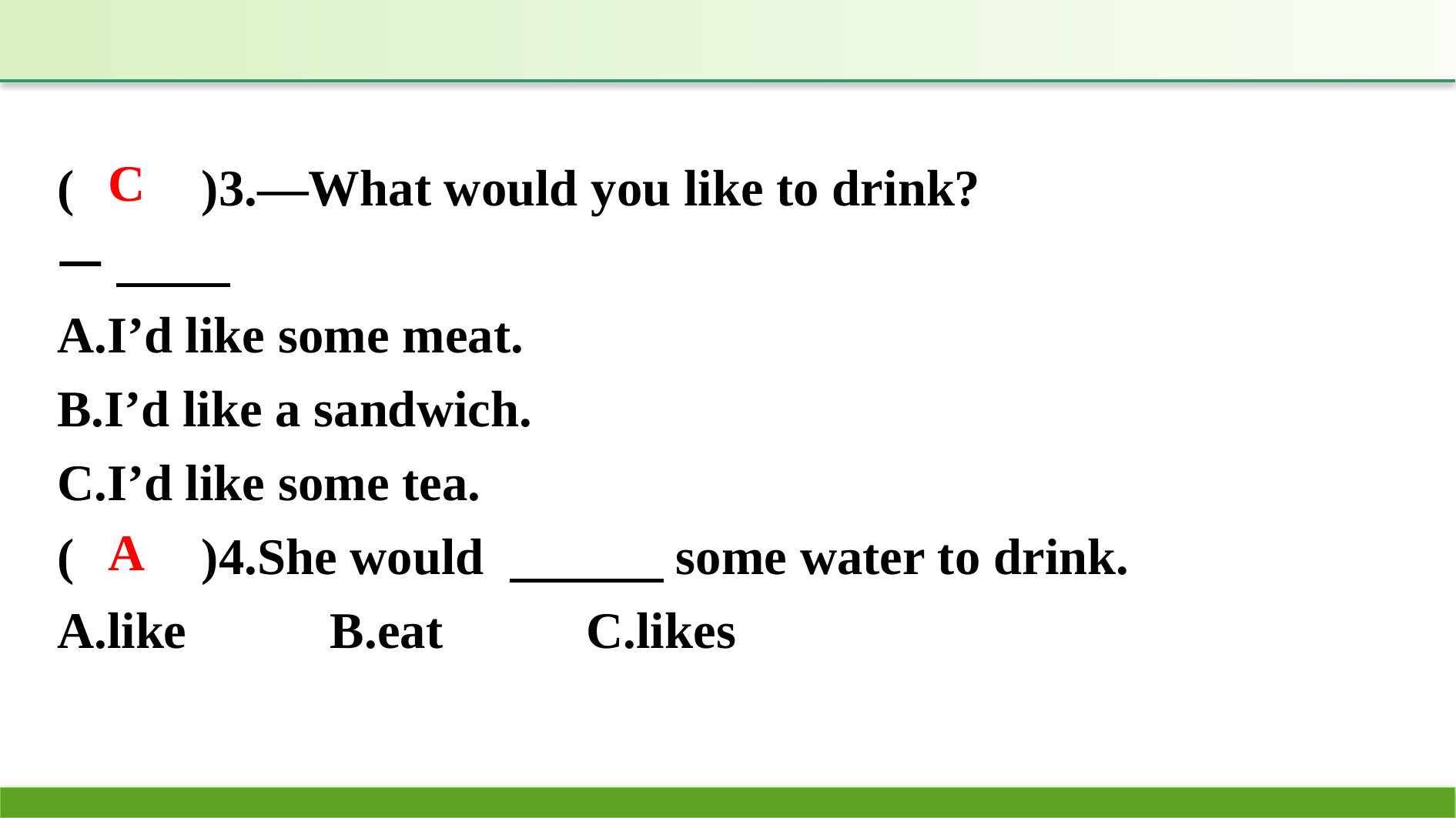

(　　)3.—What would you like to drink?
—
A.I’d like some meat.
B.I’d like a sandwich.
C.I’d like some tea.
(　　)4.She would 　　　some water to drink.
A.like		B.eat		C.likes
C
A